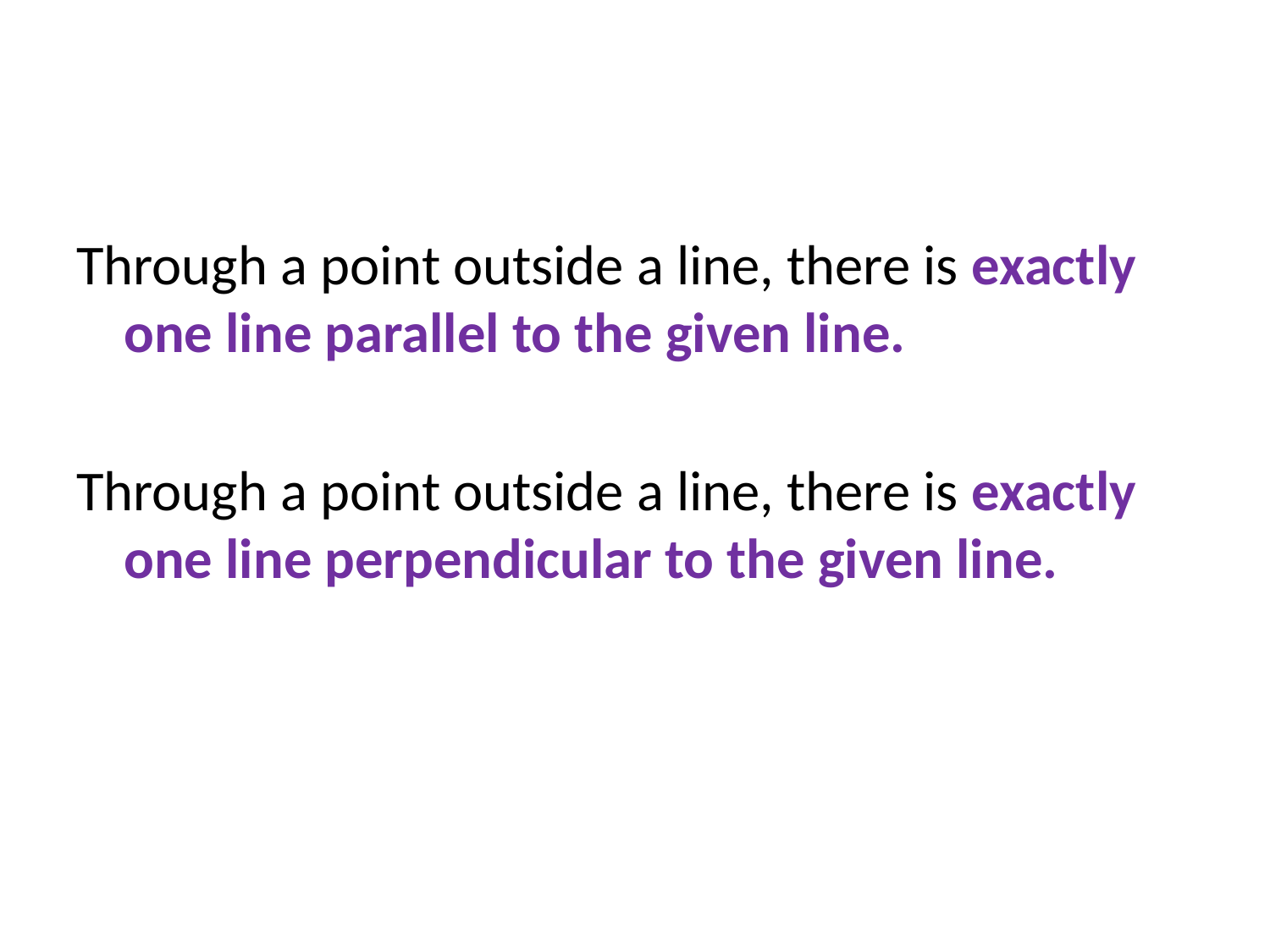

#
Through a point outside a line, there is exactly one line parallel to the given line.

Through a point outside a line, there is exactly one line perpendicular to the given line.